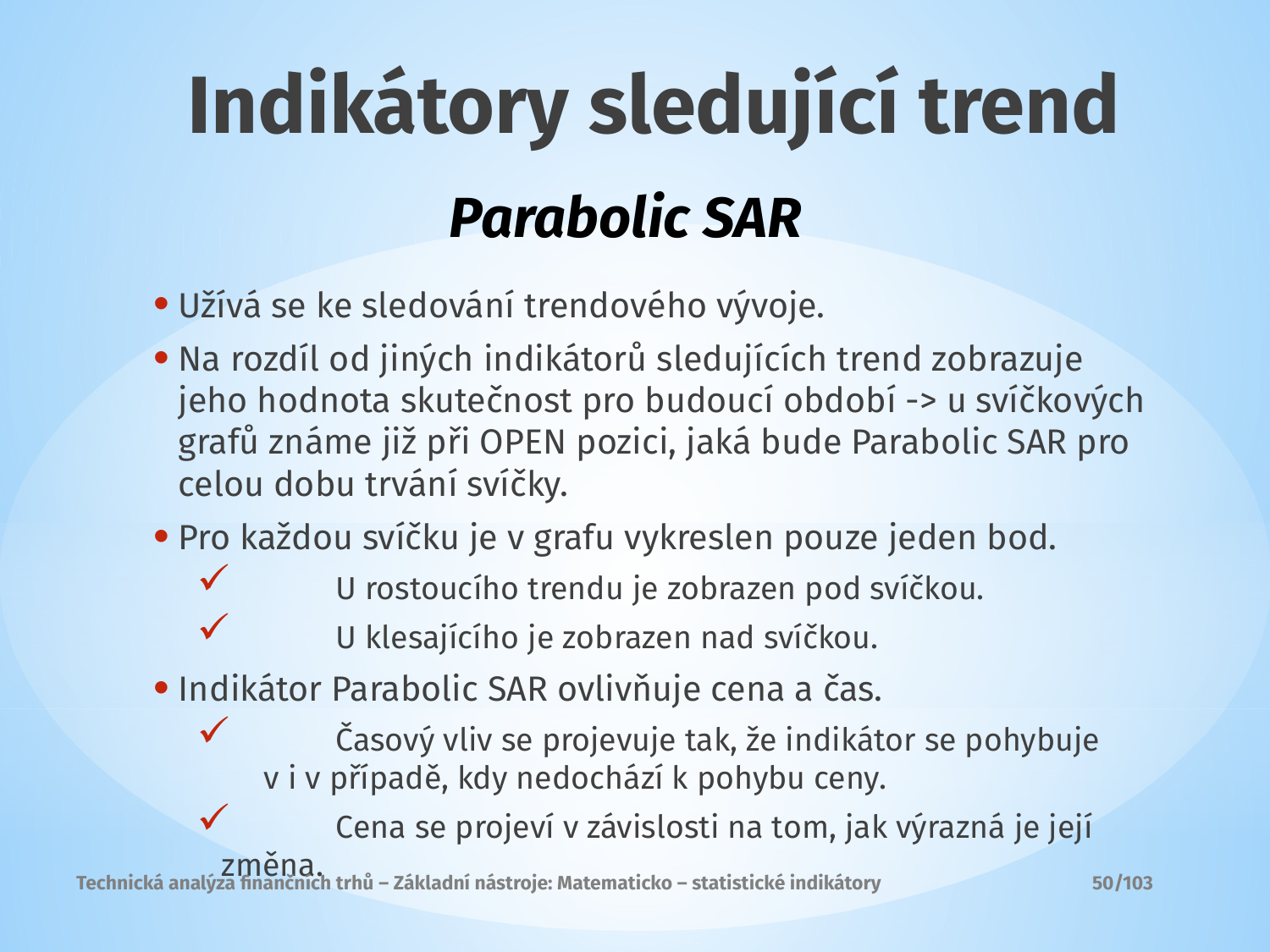

Indikátory sledující trend
Parabolic SAR
Užívá se ke sledování trendového vývoje.
Na rozdíl od jiných indikátorů sledujících trend zobrazuje jeho hodnota skutečnost pro budoucí období -> u svíčkových grafů známe již při OPEN pozici, jaká bude Parabolic SAR pro celou dobu trvání svíčky.
Pro každou svíčku je v grafu vykreslen pouze jeden bod.
	U rostoucího trendu je zobrazen pod svíčkou.
	U klesajícího je zobrazen nad svíčkou.
Indikátor Parabolic SAR ovlivňuje cena a čas.
	Časový vliv se projevuje tak, že indikátor se pohybuje
     v i v případě, kdy nedochází k pohybu ceny.
	Cena se projeví v závislosti na tom, jak výrazná je její    	změna.
Technická analýza finančních trhů – Základní nástroje: Matematicko – statistické indikátory		50/103